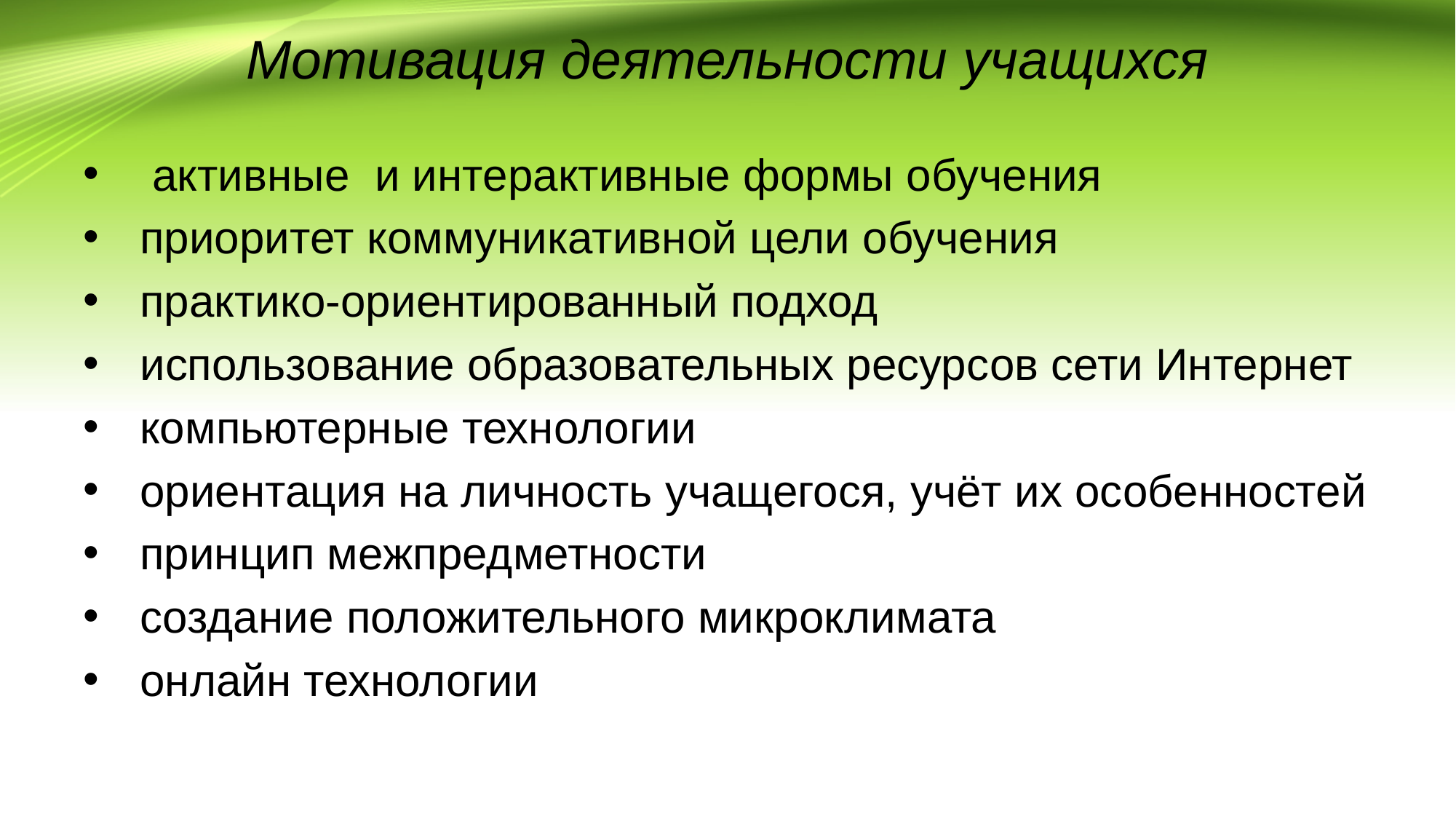

# Мотивация деятельности учащихся
 активные  и интерактивные формы обучения
приоритет коммуникативной цели обучения
практико-ориентированный подход
использование образовательных ресурсов сети Интернет
компьютерные технологии
ориентация на личность учащегося, учёт их особенностей
принцип межпредметности
создание положительного микроклимата
онлайн технологии